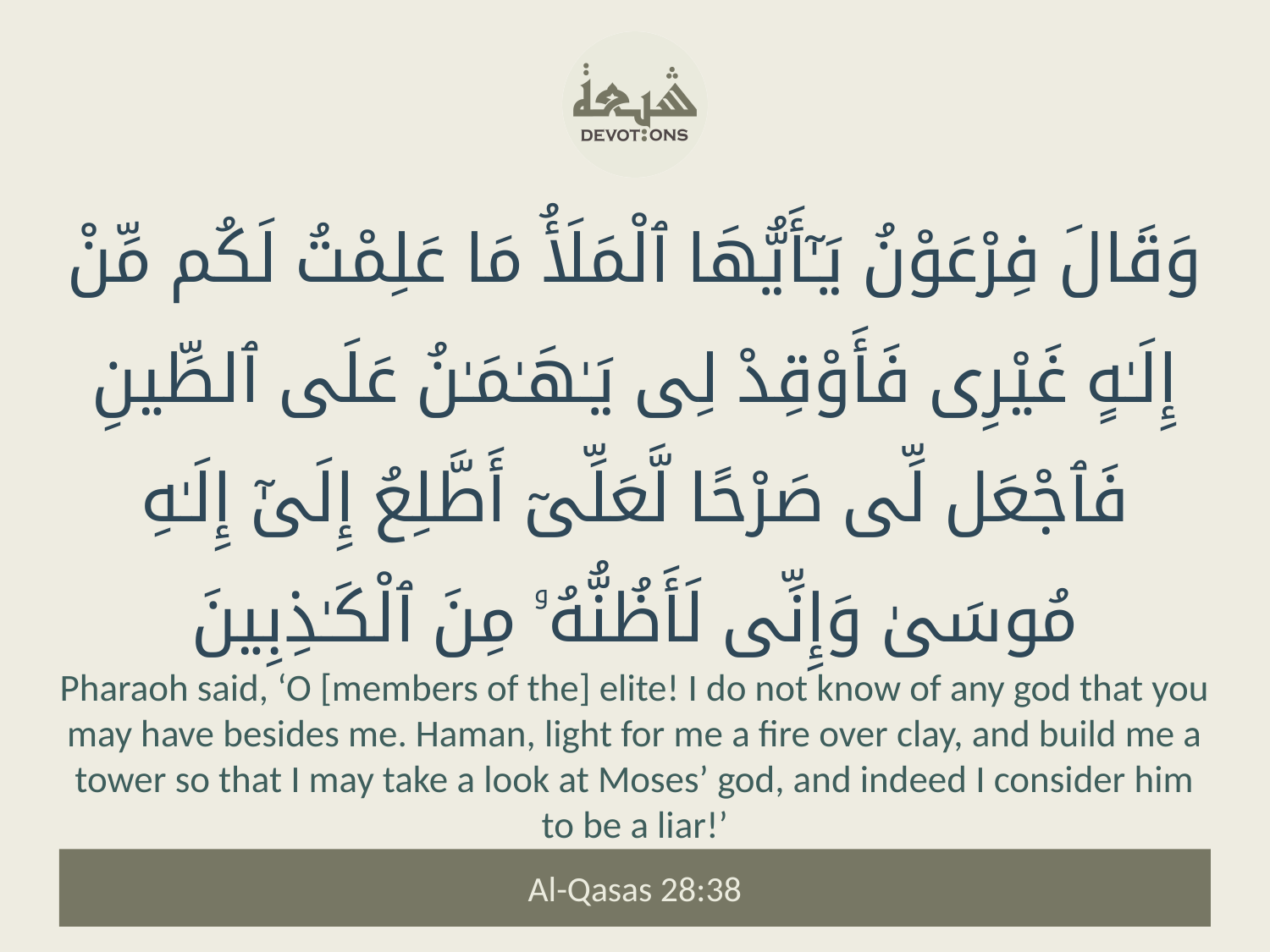

وَقَالَ فِرْعَوْنُ يَـٰٓأَيُّهَا ٱلْمَلَأُ مَا عَلِمْتُ لَكُم مِّنْ إِلَـٰهٍ غَيْرِى فَأَوْقِدْ لِى يَـٰهَـٰمَـٰنُ عَلَى ٱلطِّينِ فَٱجْعَل لِّى صَرْحًا لَّعَلِّىٓ أَطَّلِعُ إِلَىٰٓ إِلَـٰهِ مُوسَىٰ وَإِنِّى لَأَظُنُّهُۥ مِنَ ٱلْكَـٰذِبِينَ
Pharaoh said, ‘O [members of the] elite! I do not know of any god that you may have besides me. Haman, light for me a fire over clay, and build me a tower so that I may take a look at Moses’ god, and indeed I consider him to be a liar!’
Al-Qasas 28:38